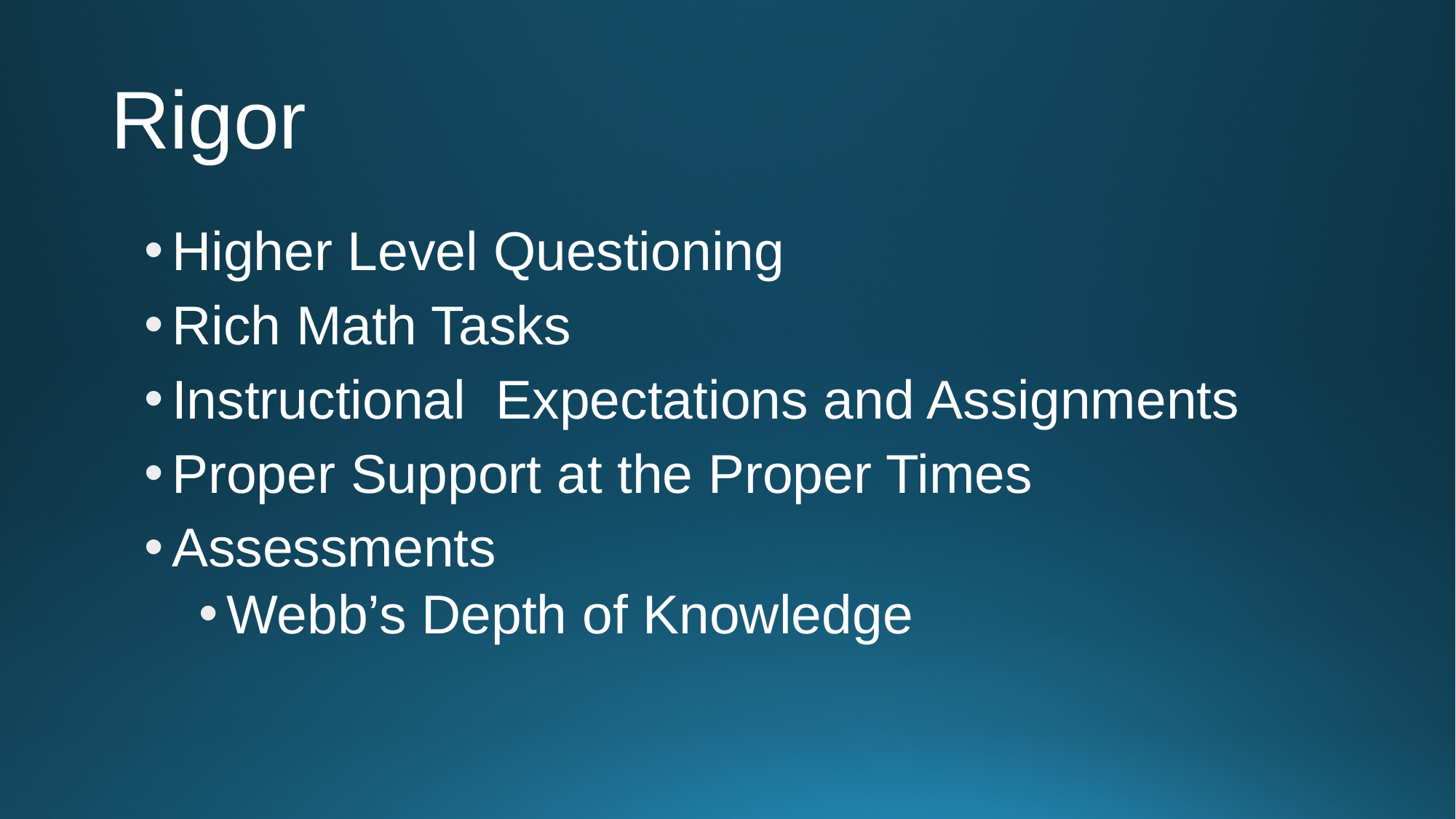

# Rigor
Higher Level Questioning
Rich Math Tasks
Instructional  Expectations and Assignments
Proper Support at the Proper Times
Assessments
Webb’s Depth of Knowledge